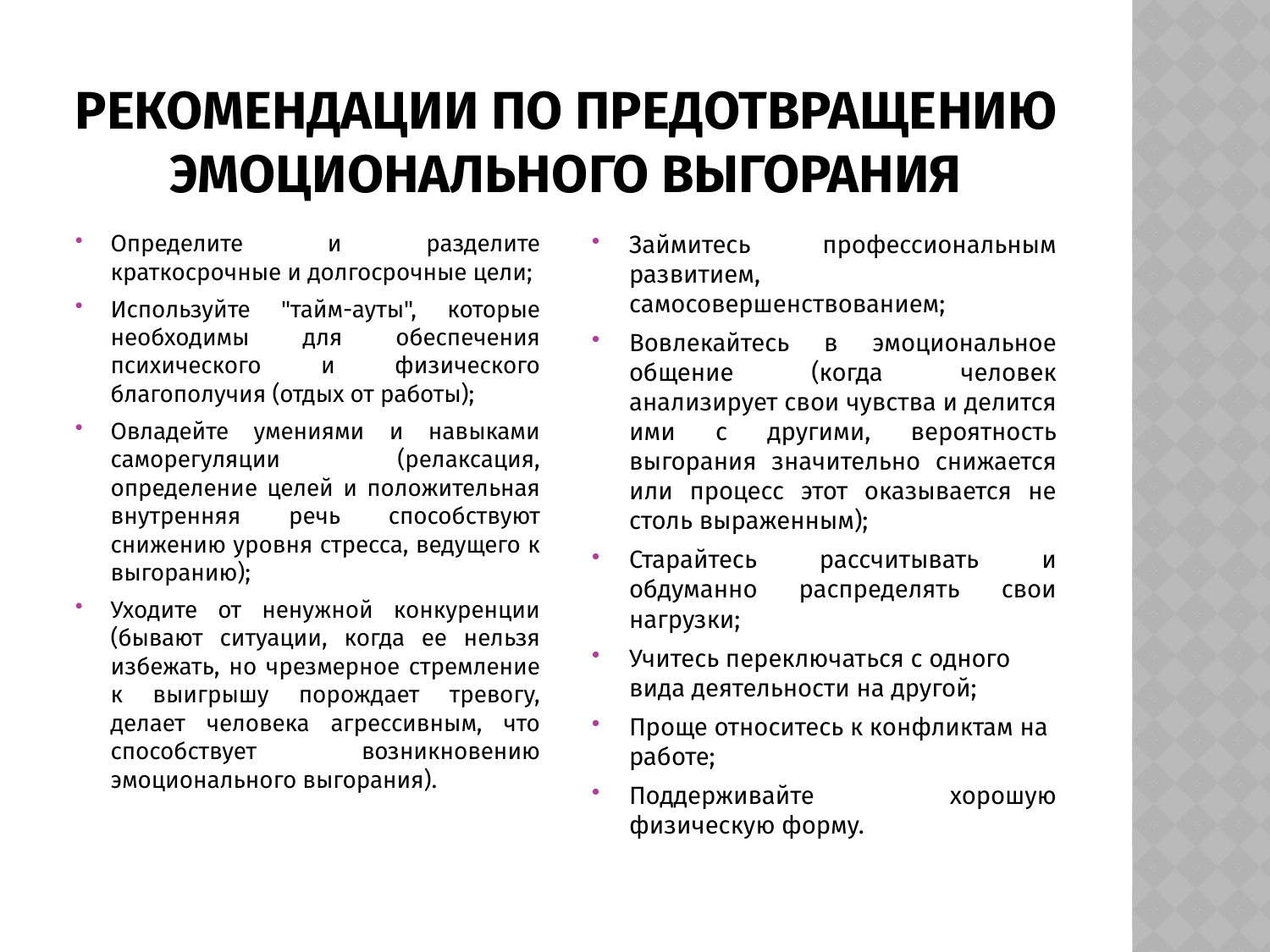

# Рекомендации по предотвращению эмоционального выгорания
Определите и разделите краткосрочные и долгосрочные цели;
Используйте "тайм-ауты", которые необходимы для обеспечения психического и физического благополучия (отдых от работы);
Овладейте умениями и навыками саморегуляции (релаксация, определение целей и положительная внутренняя речь способствуют снижению уровня стресса, ведущего к выгоранию);
Уходите от ненужной конкуренции (бывают ситуации, когда ее нельзя избежать, но чрезмерное стремление к выигрышу порождает тревогу, делает человека агрессивным, что способствует возникновению эмоционального выгорания).
Займитесь профессиональным развитием, самосовершенствованием;
Вовлекайтесь в эмоциональное общение (когда человек анализирует свои чувства и делится ими с другими, вероятность выгорания значительно снижается или процесс этот оказывается не столь выраженным);
Старайтесь рассчитывать и обдуманно распределять свои нагрузки;
Учитесь переключаться с одного вида деятельности на другой;
Проще относитесь к конфликтам на работе;
Поддерживайте хорошую физическую форму.